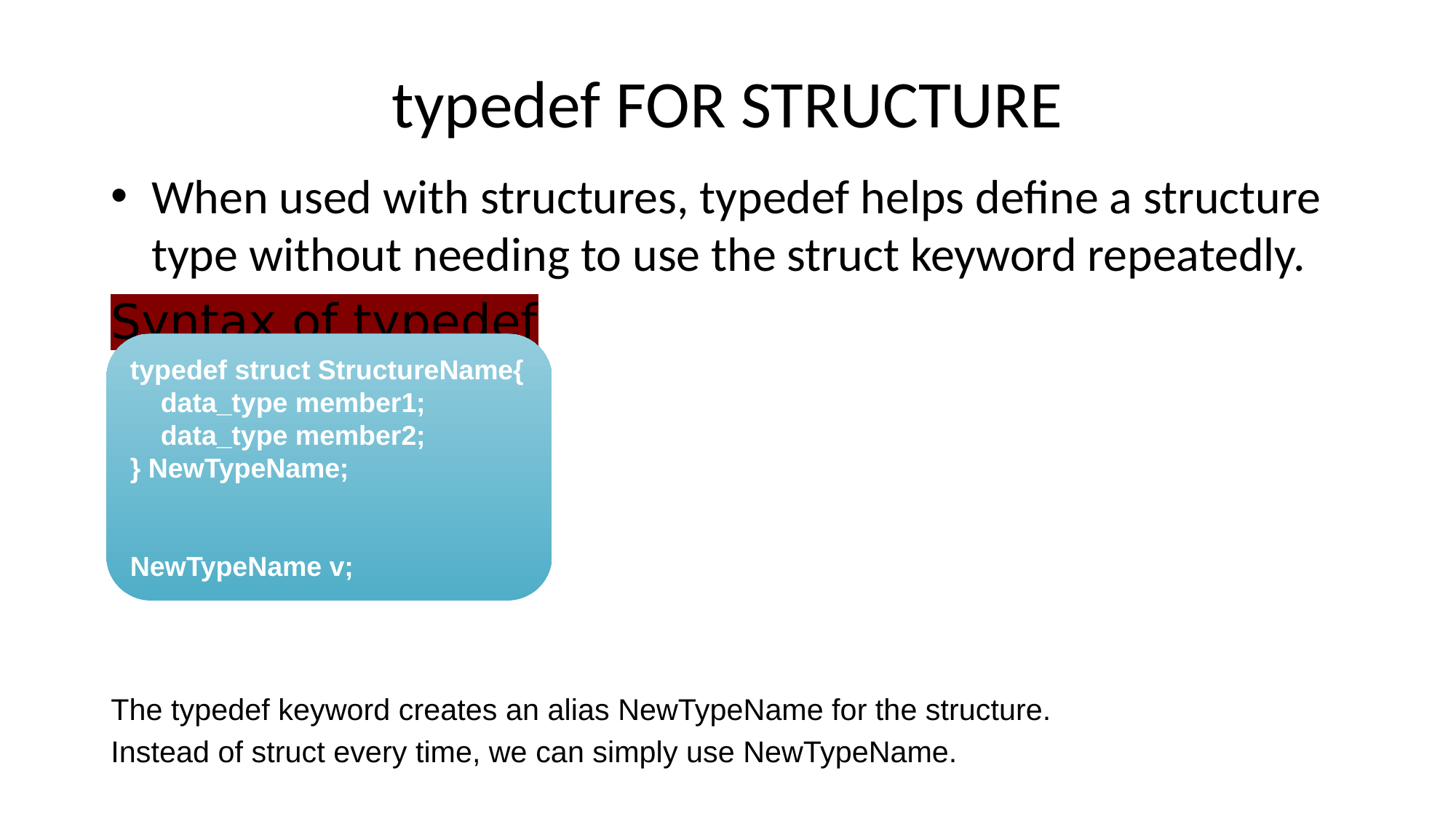

# typedef FOR STRUCTURE
When used with structures, typedef helps define a structure type without needing to use the struct keyword repeatedly.
Syntax of typedef

The typedef keyword creates an alias NewTypeName for the structure.
Instead of struct every time, we can simply use NewTypeName.
typedef struct StructureName{
    data_type member1;
    data_type member2;
} NewTypeName;

NewTypeName v;